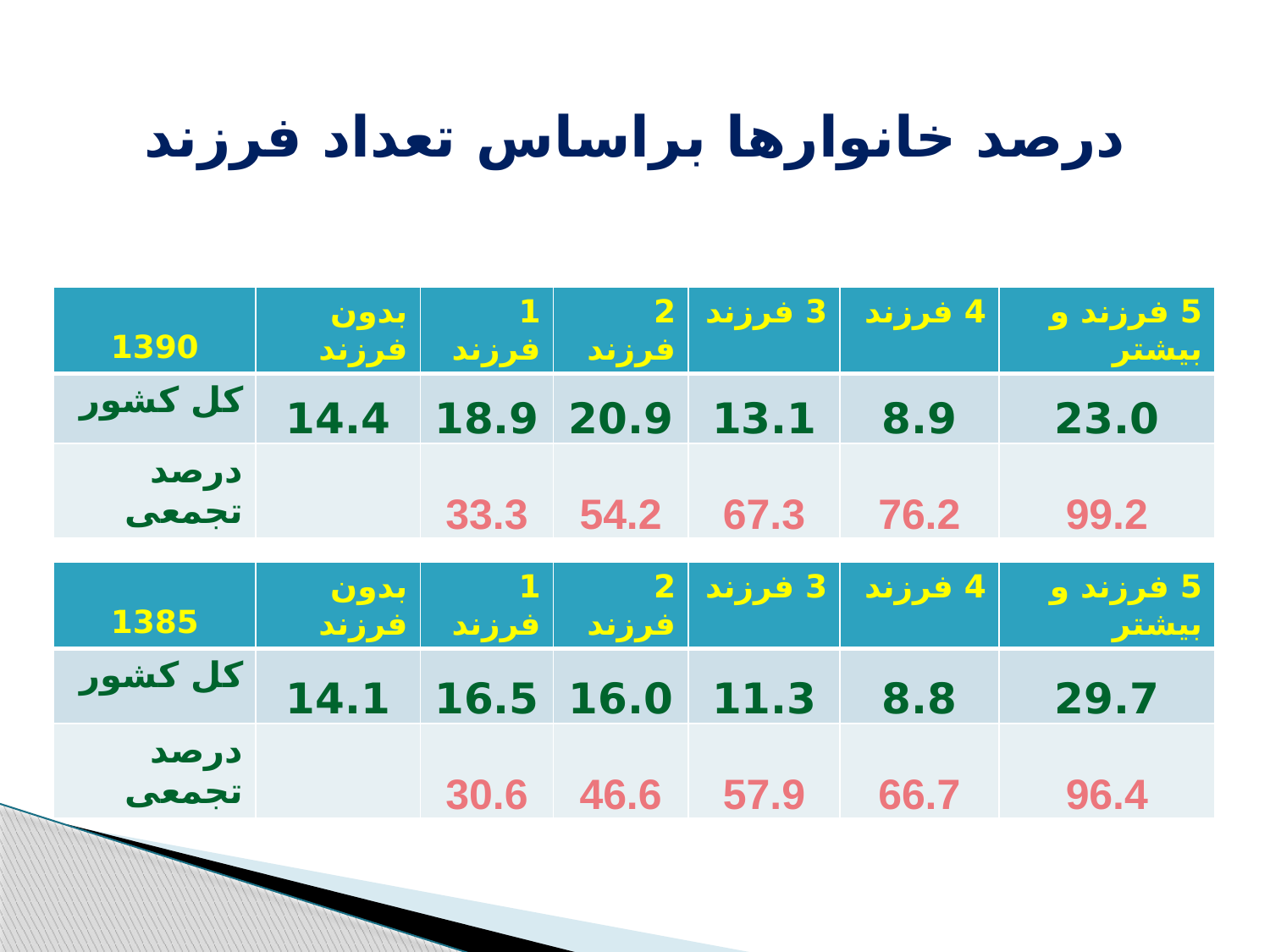

# درصد خانوارها براساس تعداد فرزند
| 1390 | بدون فرزند | 1 فرزند | 2 فرزند | 3 فرزند | 4 فرزند | 5 فرزند و بيشتر |
| --- | --- | --- | --- | --- | --- | --- |
| کل کشور | 14.4 | 18.9 | 20.9 | 13.1 | 8.9 | 23.0 |
| درصد تجمعی |  | 33.3 | 54.2 | 67.3 | 76.2 | 99.2 |
| 1385 | بدون فرزند | 1 فرزند | 2 فرزند | 3 فرزند | 4 فرزند | 5 فرزند و بيشتر |
| --- | --- | --- | --- | --- | --- | --- |
| کل کشور | 14.1 | 16.5 | 16.0 | 11.3 | 8.8 | 29.7 |
| درصد تجمعی |  | 30.6 | 46.6 | 57.9 | 66.7 | 96.4 |